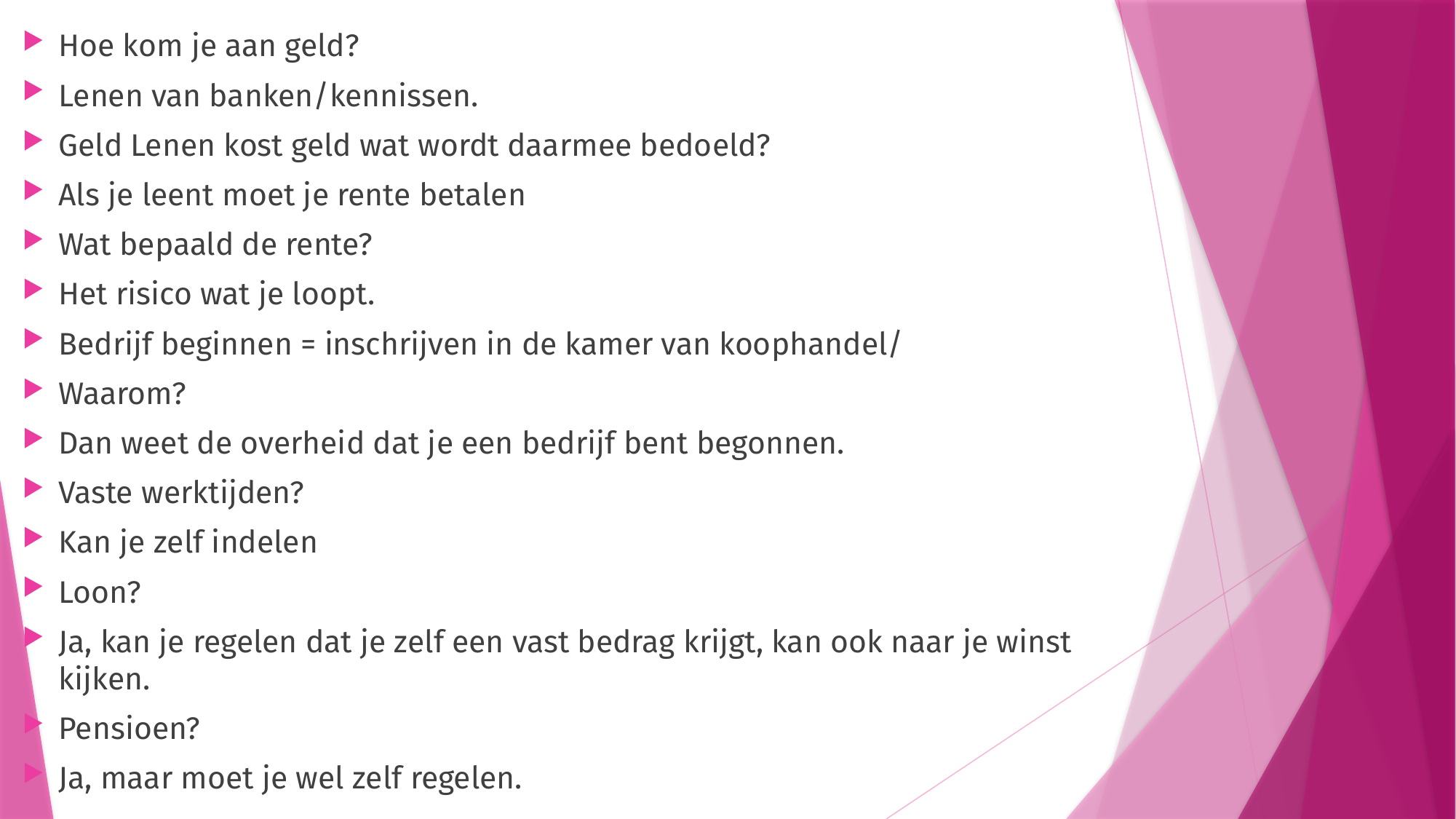

Hoe kom je aan geld?
Lenen van banken/kennissen.
Geld Lenen kost geld wat wordt daarmee bedoeld?
Als je leent moet je rente betalen
Wat bepaald de rente?
Het risico wat je loopt.
Bedrijf beginnen = inschrijven in de kamer van koophandel/
Waarom?
Dan weet de overheid dat je een bedrijf bent begonnen.
Vaste werktijden?
Kan je zelf indelen
Loon?
Ja, kan je regelen dat je zelf een vast bedrag krijgt, kan ook naar je winst kijken.
Pensioen?
Ja, maar moet je wel zelf regelen.